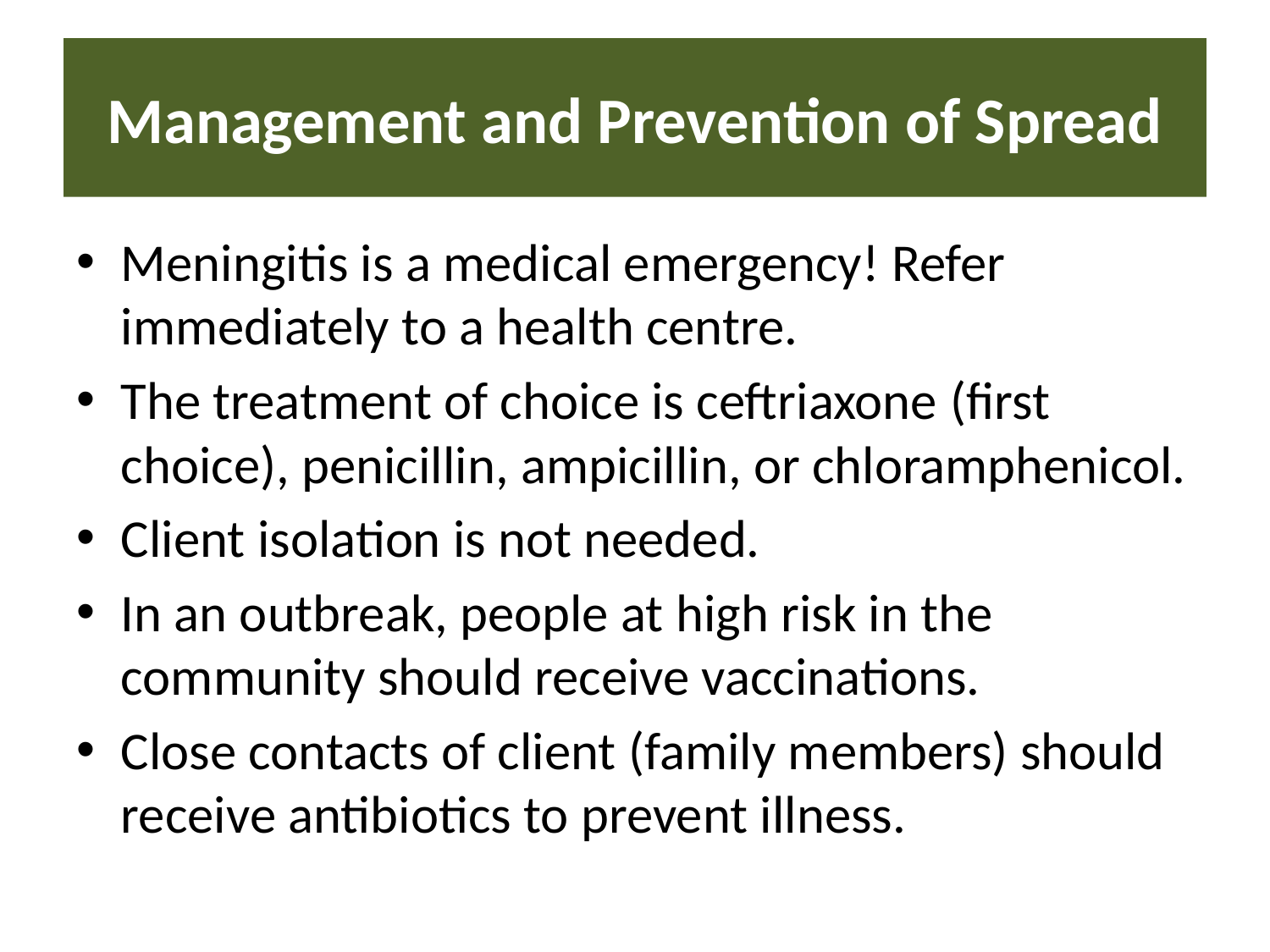

# Management and Prevention of Spread
Meningitis is a medical emergency! Refer immediately to a health centre.
The treatment of choice is ceftriaxone (first choice), penicillin, ampicillin, or chloramphenicol.
Client isolation is not needed.
In an outbreak, people at high risk in the community should receive vaccinations.
Close contacts of client (family members) should receive antibiotics to prevent illness.